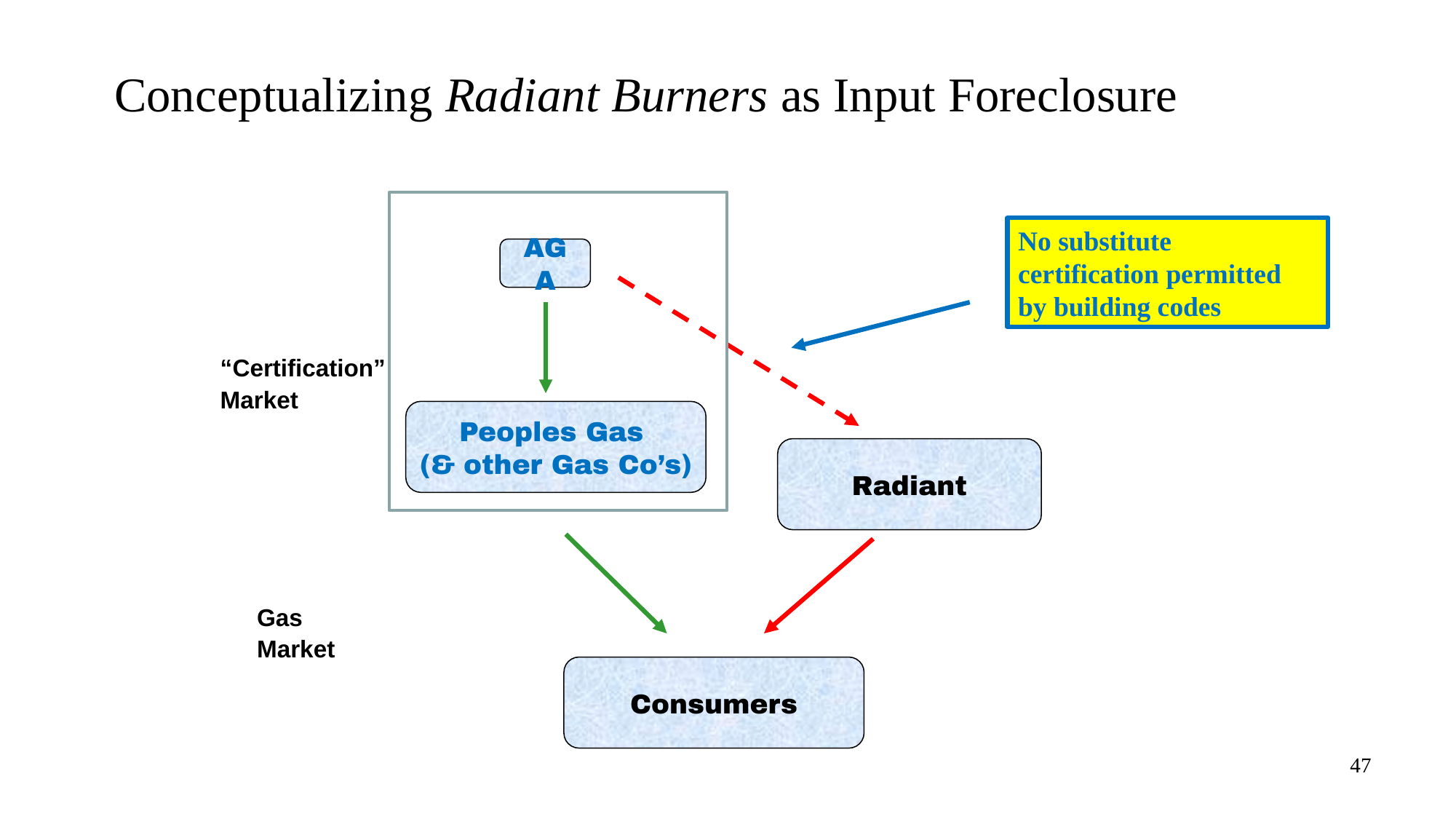

# Conceptualizing Radiant Burners as Input Foreclosure

No substitute certification permitted by building codes
AGA

“Certification”
Market
Peoples Gas
(& other Gas Co’s)
Radiant

Gas
Market
Consumers
47